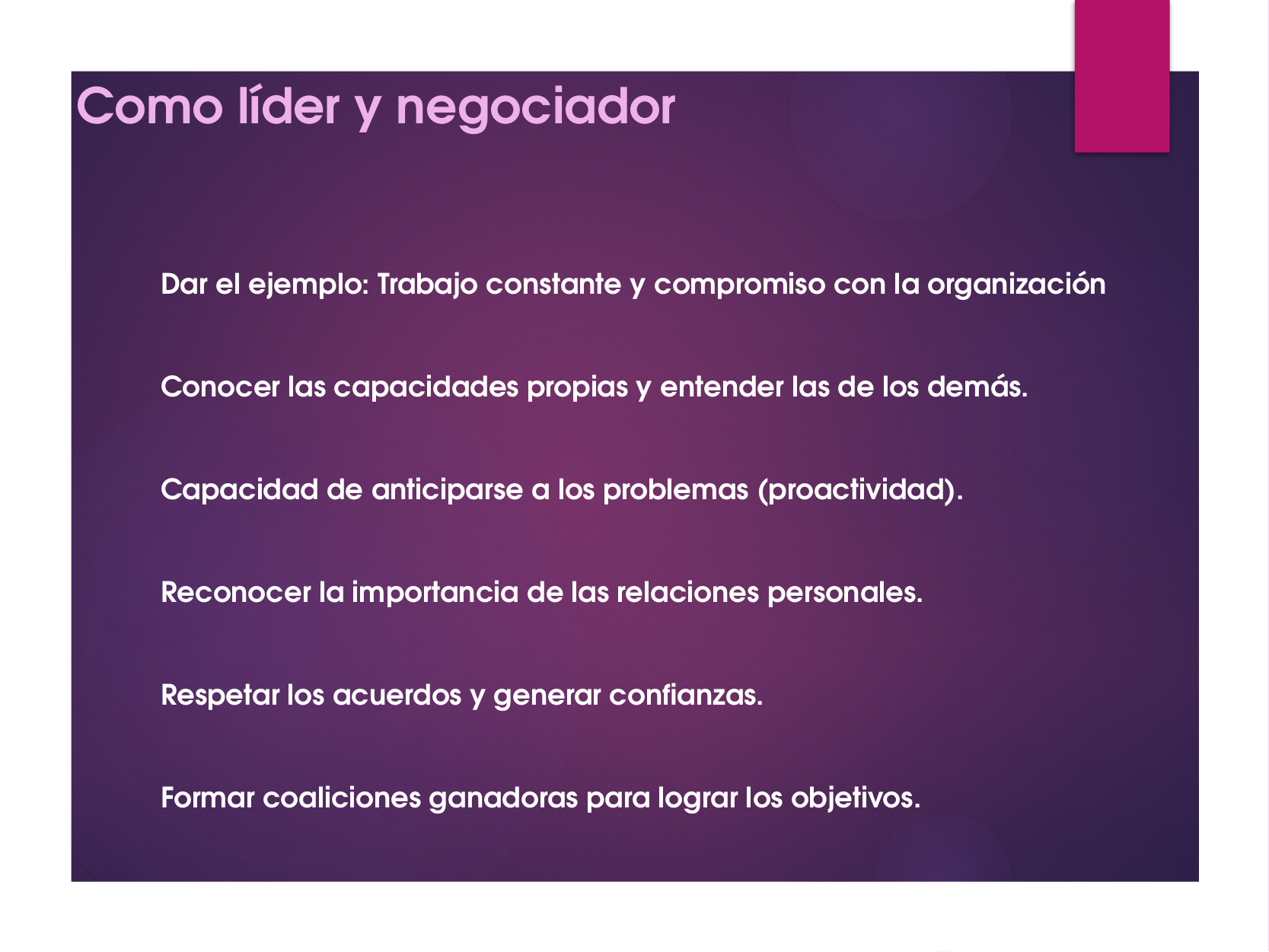

# Como líder y negociador
Dar el ejemplo: Trabajo constante y compromiso con la organización

Conocer las capacidades propias y entender las de los demás.

Capacidad de anticiparse a los problemas (proactividad).

Reconocer la importancia de las relaciones personales.

Respetar los acuerdos y generar confianzas.

Formar coaliciones ganadoras para lograr los objetivos.